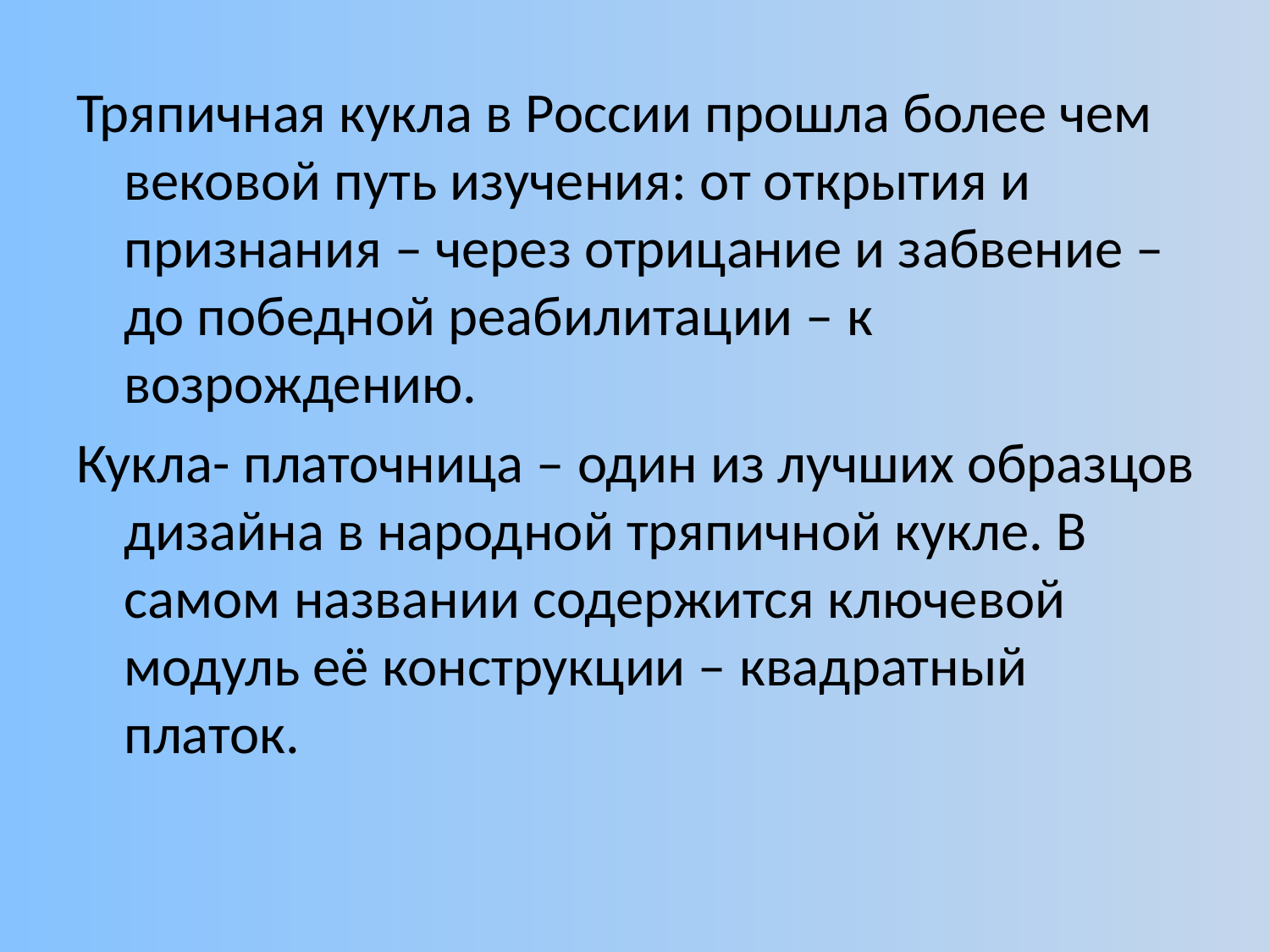

#
Тряпичная кукла в России прошла более чем вековой путь изучения: от открытия и признания – через отрицание и забвение – до победной реабилитации – к возрождению.
Кукла- платочница – один из лучших образцов дизайна в народной тряпичной кукле. В самом названии содержится ключевой модуль её конструкции – квадратный платок.